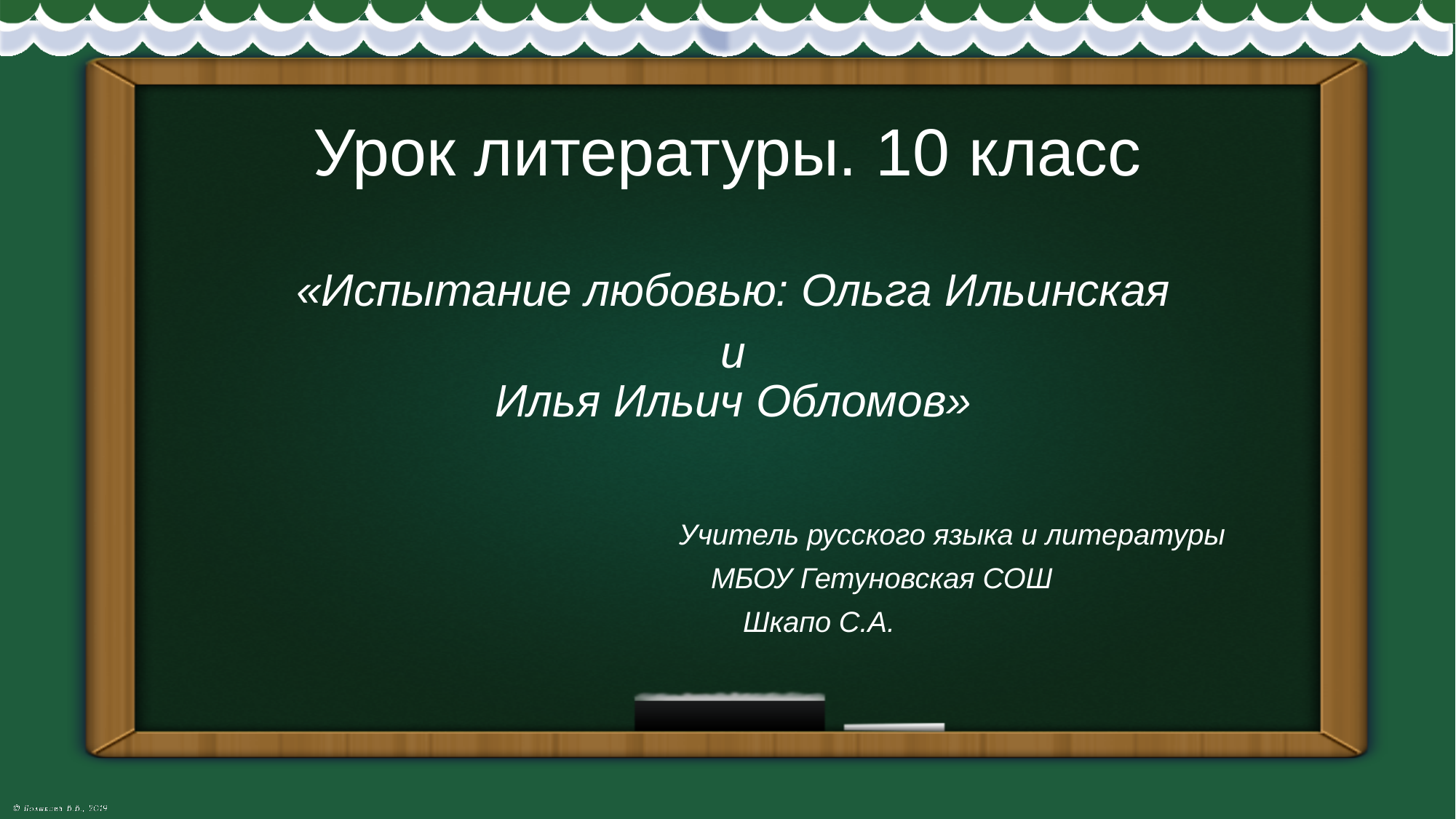

# Урок литературы. 10 класс
«Испытание любовью: Ольга Ильинская
 и
Илья Ильич Обломов»

                                                           Учитель русского языка и литературы
                                                               МБОУ Гетуновская СОШ
                                                                   Шкапо С.А.